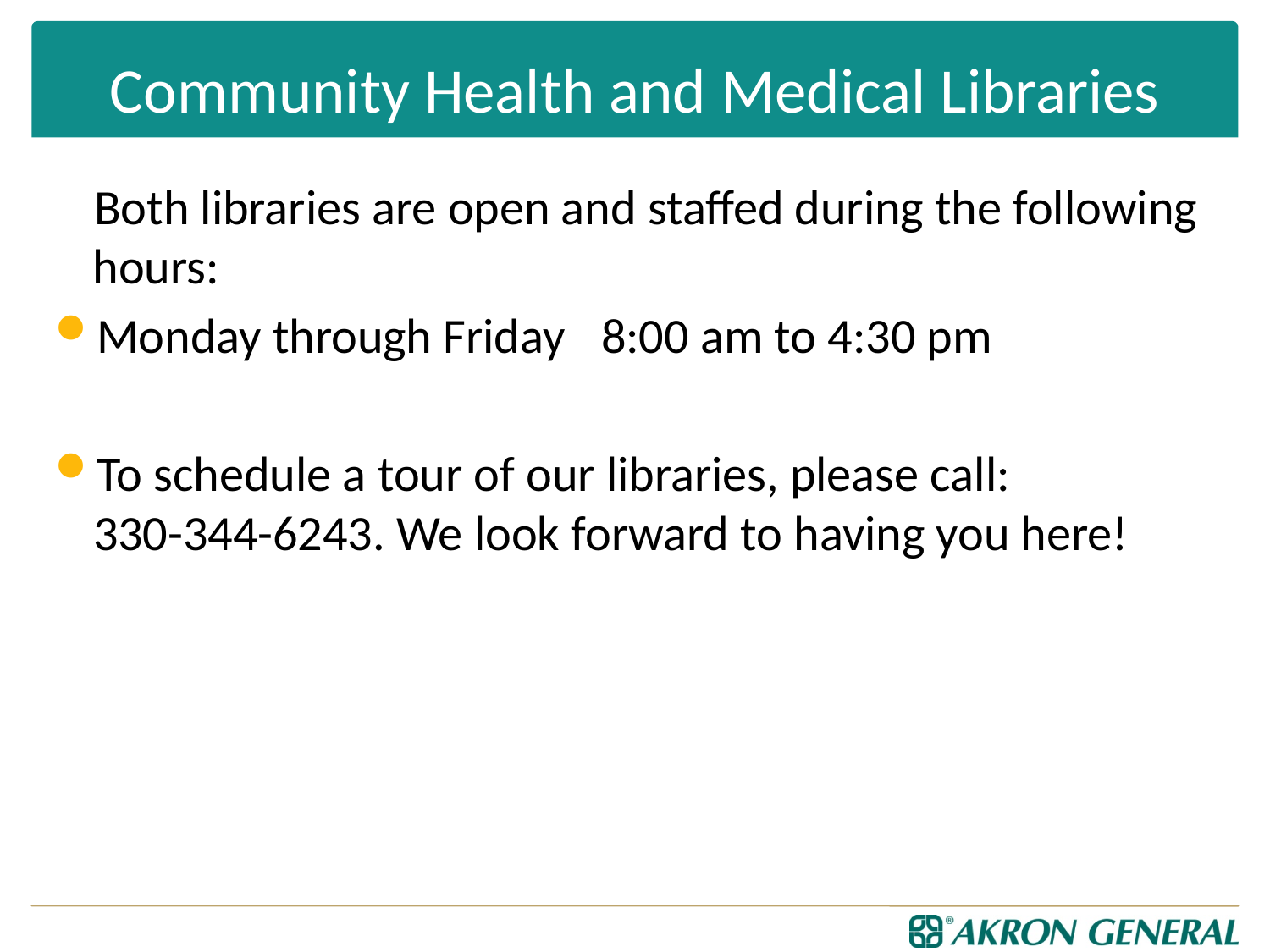

# Community Health and Medical Libraries
Both libraries are open and staffed during the following hours:
Monday through Friday	8:00 am to 4:30 pm

To schedule a tour of our libraries, please call:             330-344-6243. We look forward to having you here!